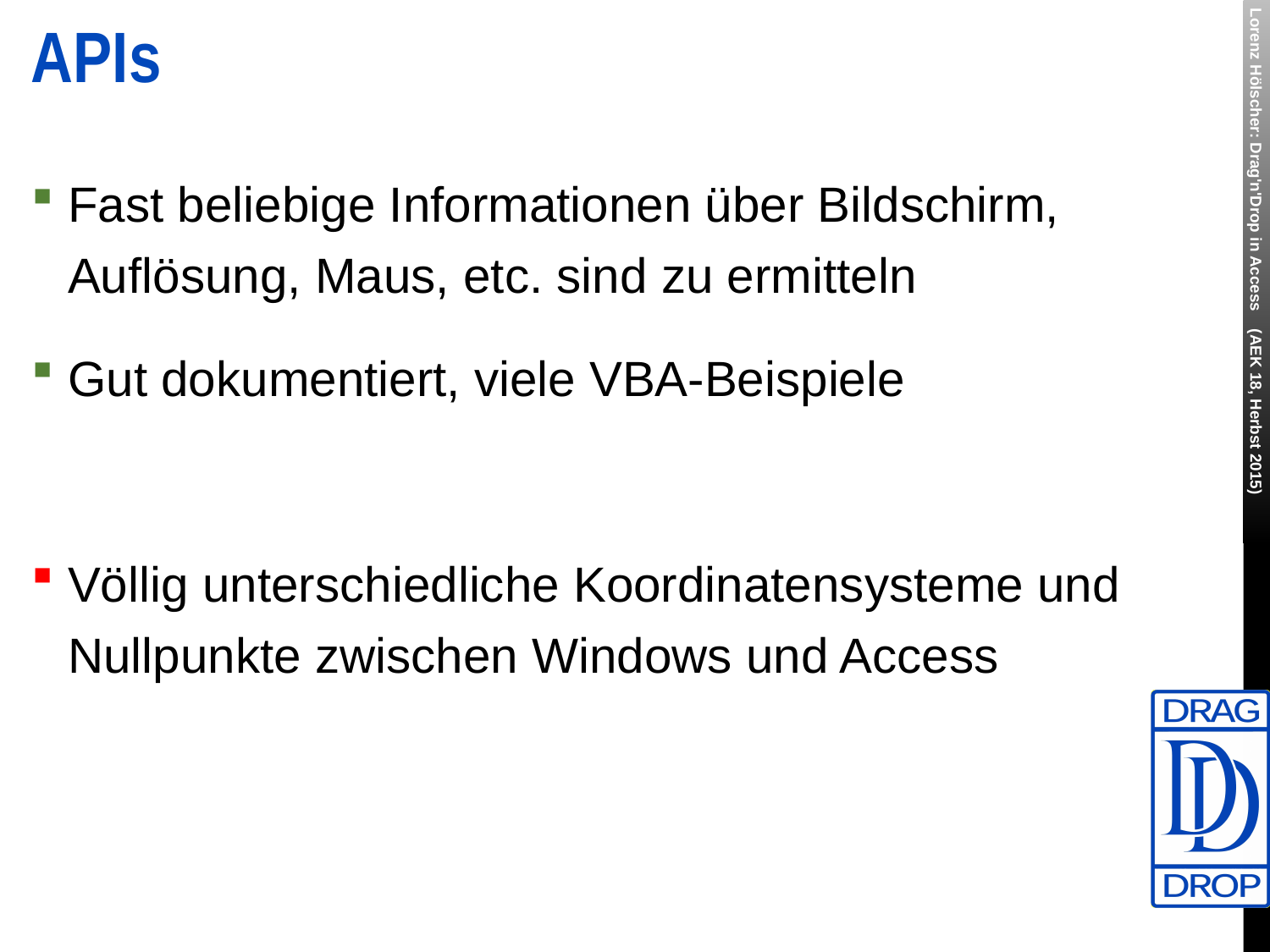

# APIs
Fast beliebige Informationen über Bildschirm, Auflösung, Maus, etc. sind zu ermitteln
Gut dokumentiert, viele VBA-Beispiele

Völlig unterschiedliche Koordinatensysteme und Nullpunkte zwischen Windows und Access